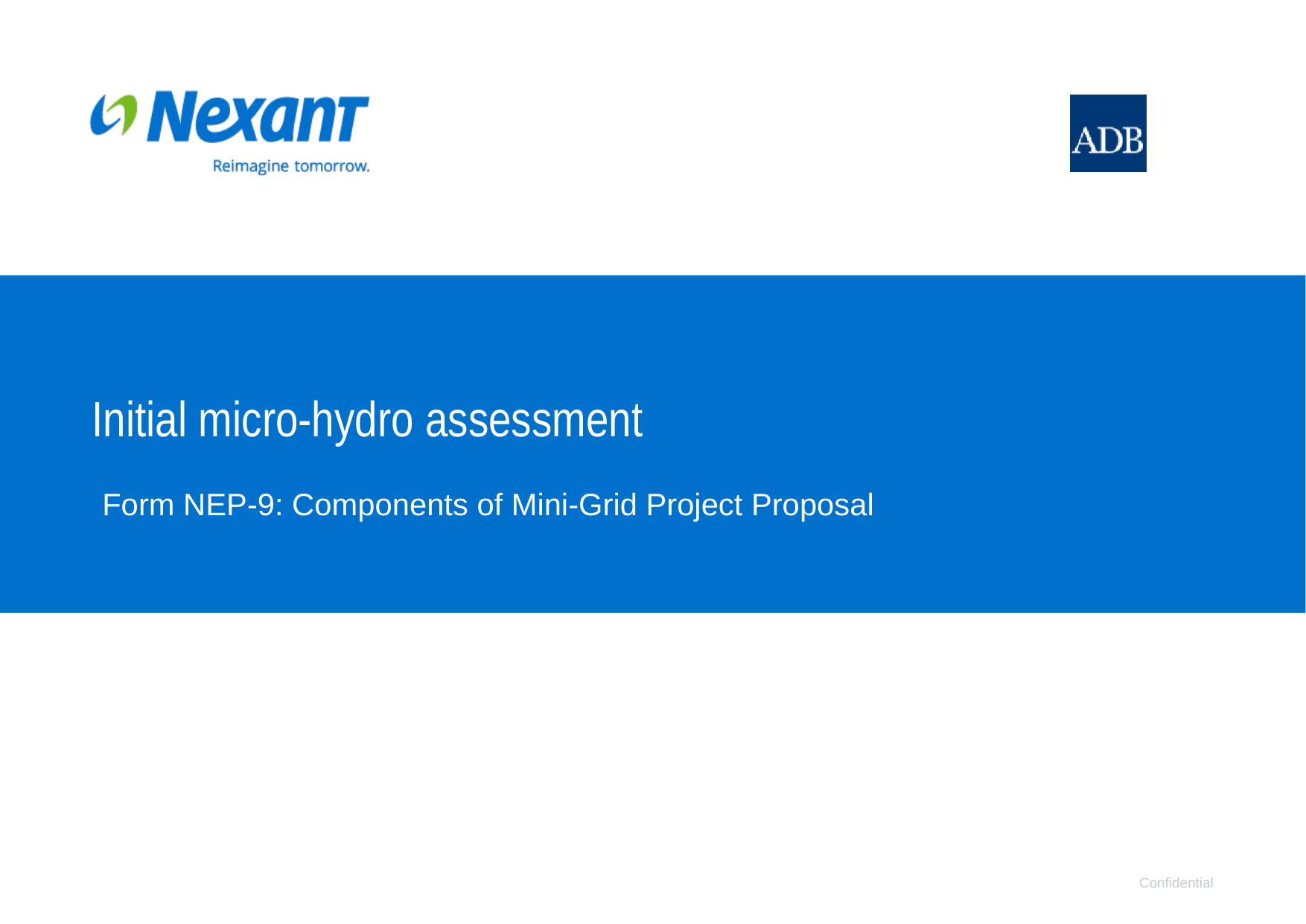

# Initial micro-hydro assessment
Form NEP-9: Components of Mini-Grid Project Proposal